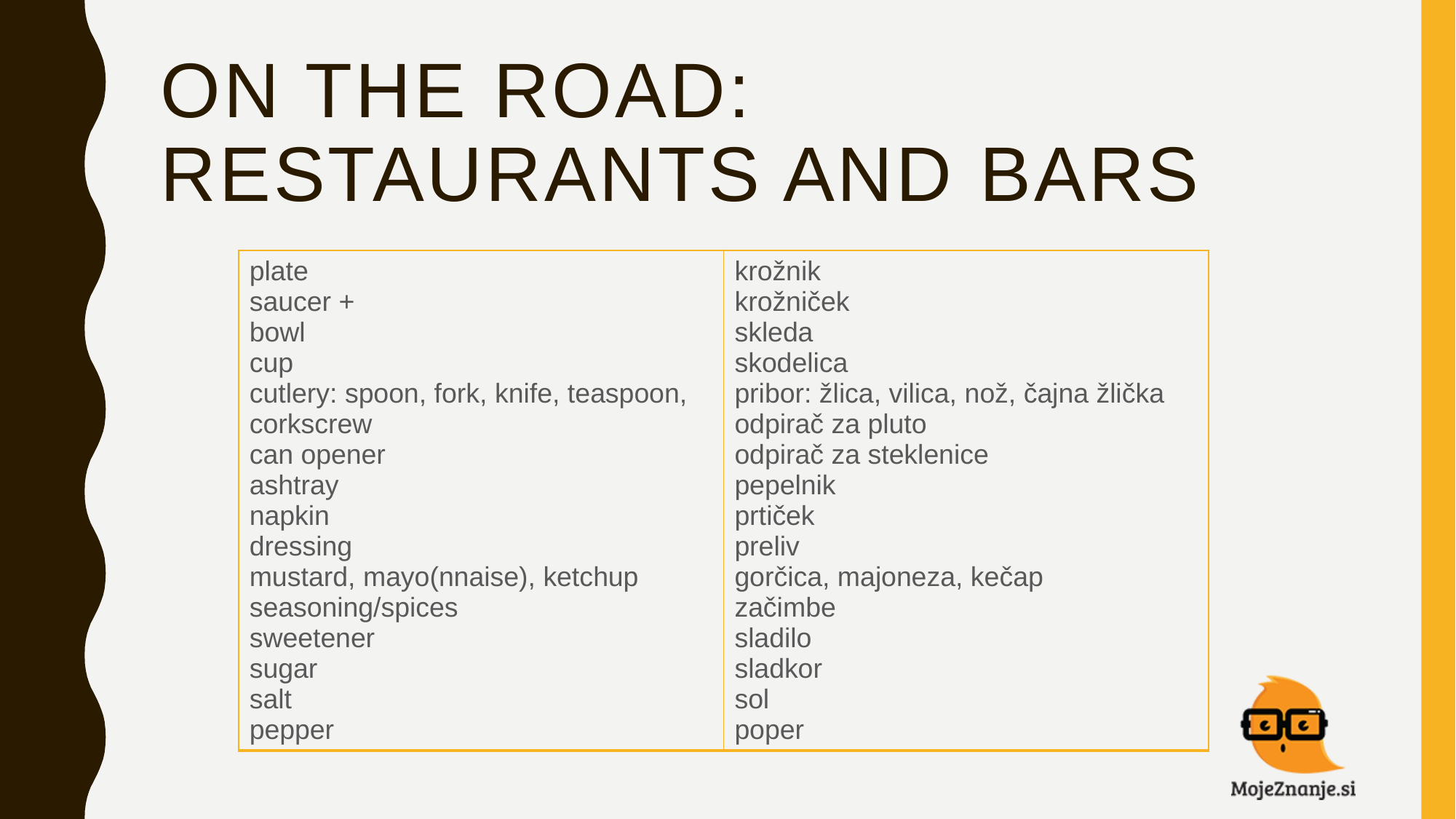

# ON THE ROAD: RESTAURANTS AND BARS
| plate saucer + bowl cup cutlery: spoon, fork, knife, teaspoon, corkscrew can opener ashtray napkin dressing mustard, mayo(nnaise), ketchup seasoning/spices sweetener sugar salt pepper | krožnik krožniček skleda skodelica pribor: žlica, vilica, nož, čajna žlička odpirač za pluto odpirač za steklenice pepelnik prtiček preliv gorčica, majoneza, kečap začimbe sladilo sladkor sol poper |
| --- | --- |